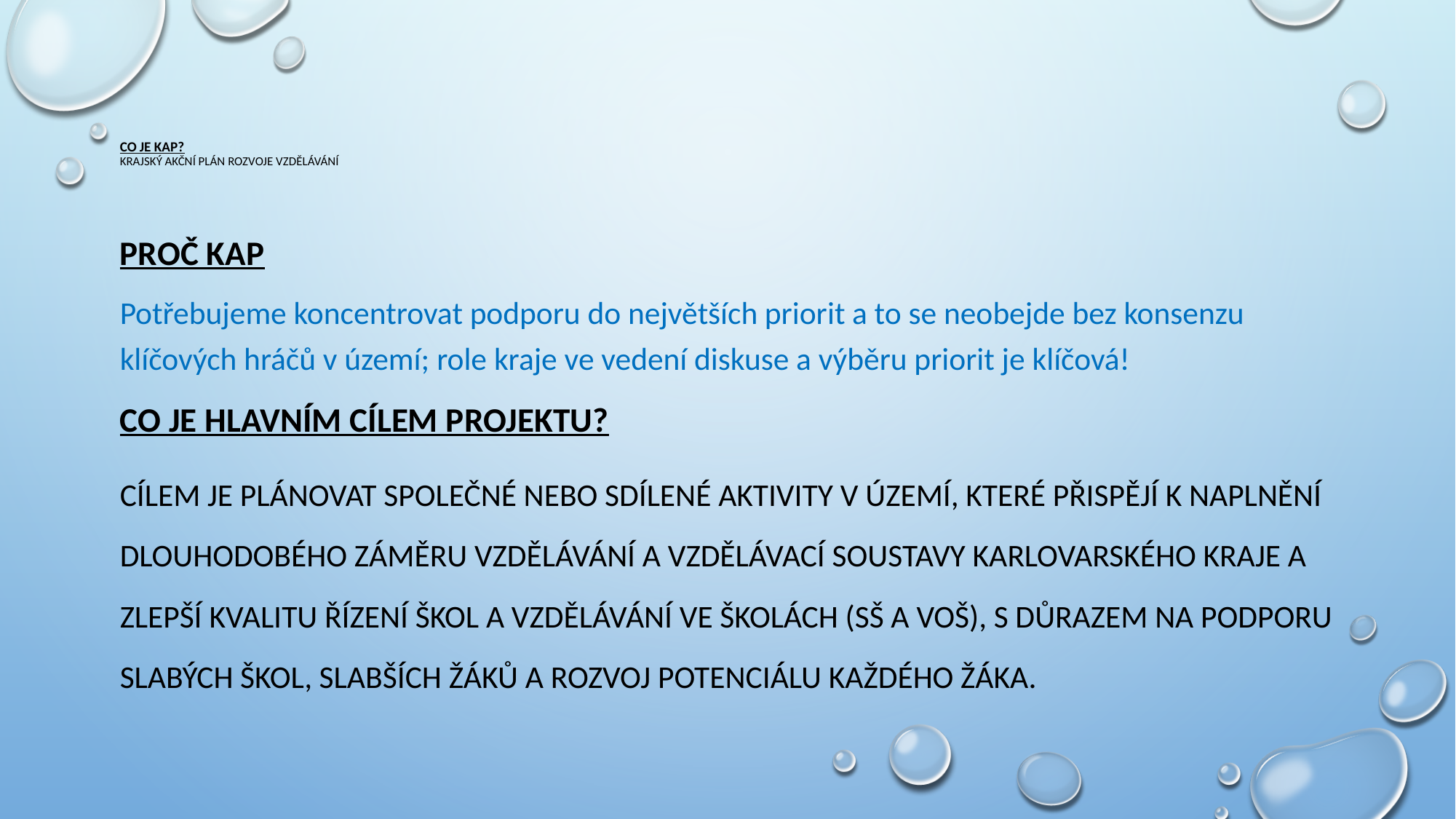

# Co je KAP? Krajský akční plán rozvoje vzdělávání
proč kap
Potřebujeme koncentrovat podporu do největších priorit a to se neobejde bez konsenzu klíčových hráčů v území; role kraje ve vedení diskuse a výběru priorit je klíčová!
co je hlavním cílem projektu?
Cílem je plánovat společné nebo sdílené aktivity v území, které přispějí k naplnění Dlouhodobého záměru vzdělávání a vzdělávací soustavy Karlovarského kraje a zlepší kvalitu řízení škol a vzdělávání ve školách (SŠ a VOŠ), s důrazem na podporu slabých škol, slabších žáků a rozvoj potenciálu každého žáka.